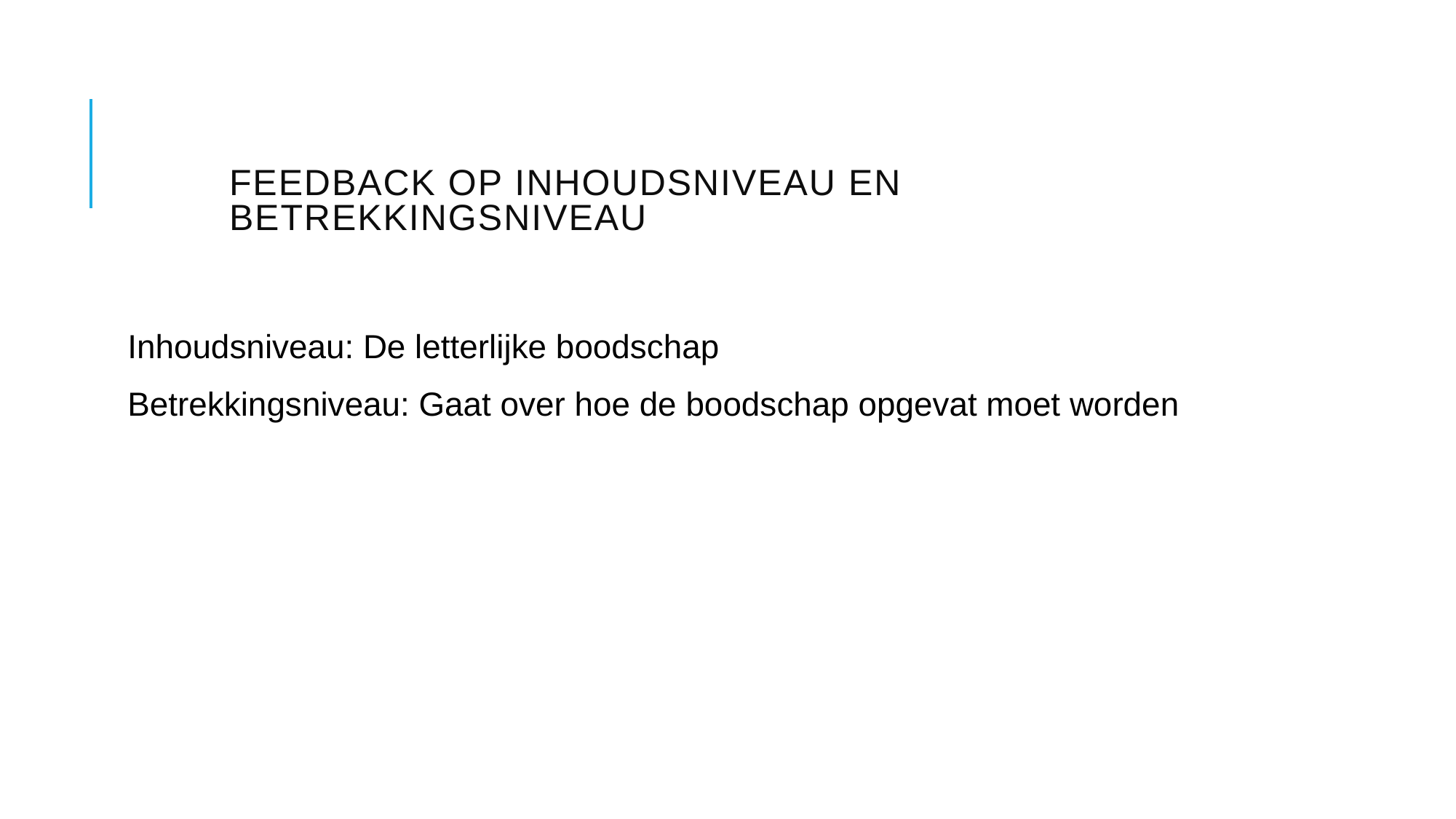

# Feedback op inhoudsniveau en betrekkingsniveau

Inhoudsniveau: De letterlijke boodschap
Betrekkingsniveau: Gaat over hoe de boodschap opgevat moet worden